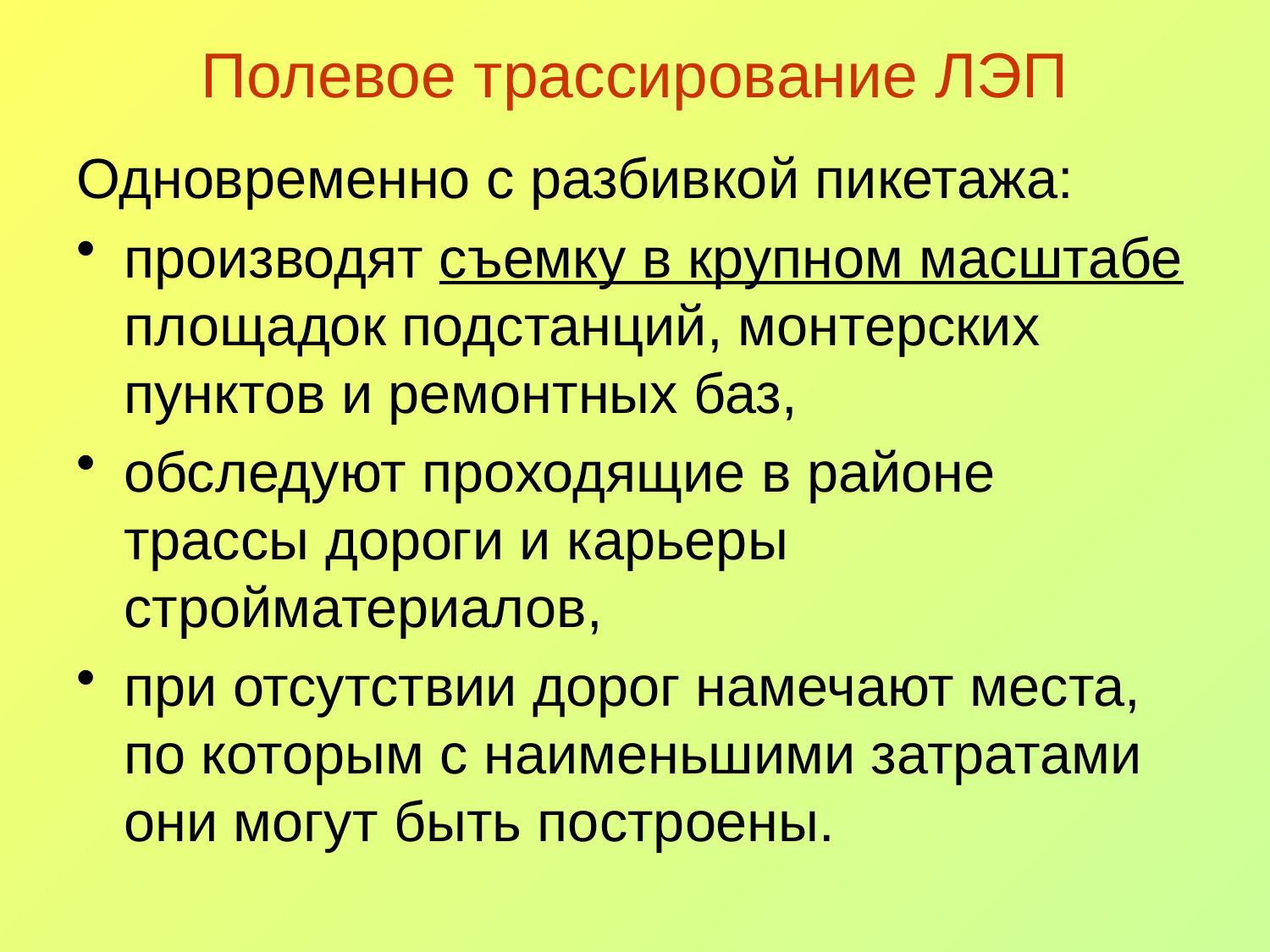

# Полевое трассирование ЛЭП
Одновременно с разбивкой пикетажа:
производят съемку в крупном масштабе площадок подстанций, монтерских пунктов и ремонтных баз,
обследуют проходящие в районе трассы дороги и карьеры стройматериалов,
при отсутствии дорог намечают места, по которым с наименьшими затратами они могут быть построены.